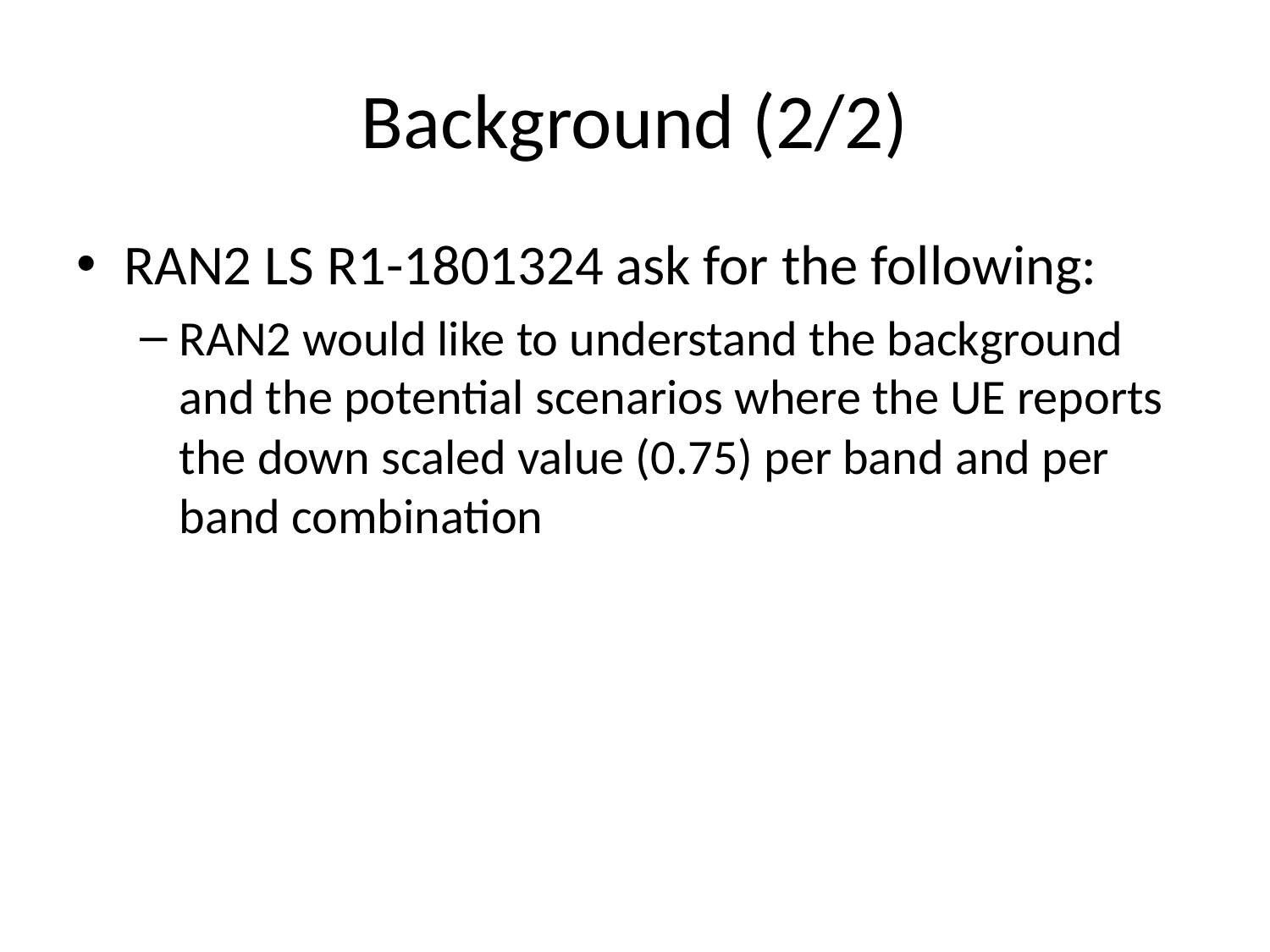

# Background (2/2)
RAN2 LS R1-1801324 ask for the following:
RAN2 would like to understand the background and the potential scenarios where the UE reports the down scaled value (0.75) per band and per band combination